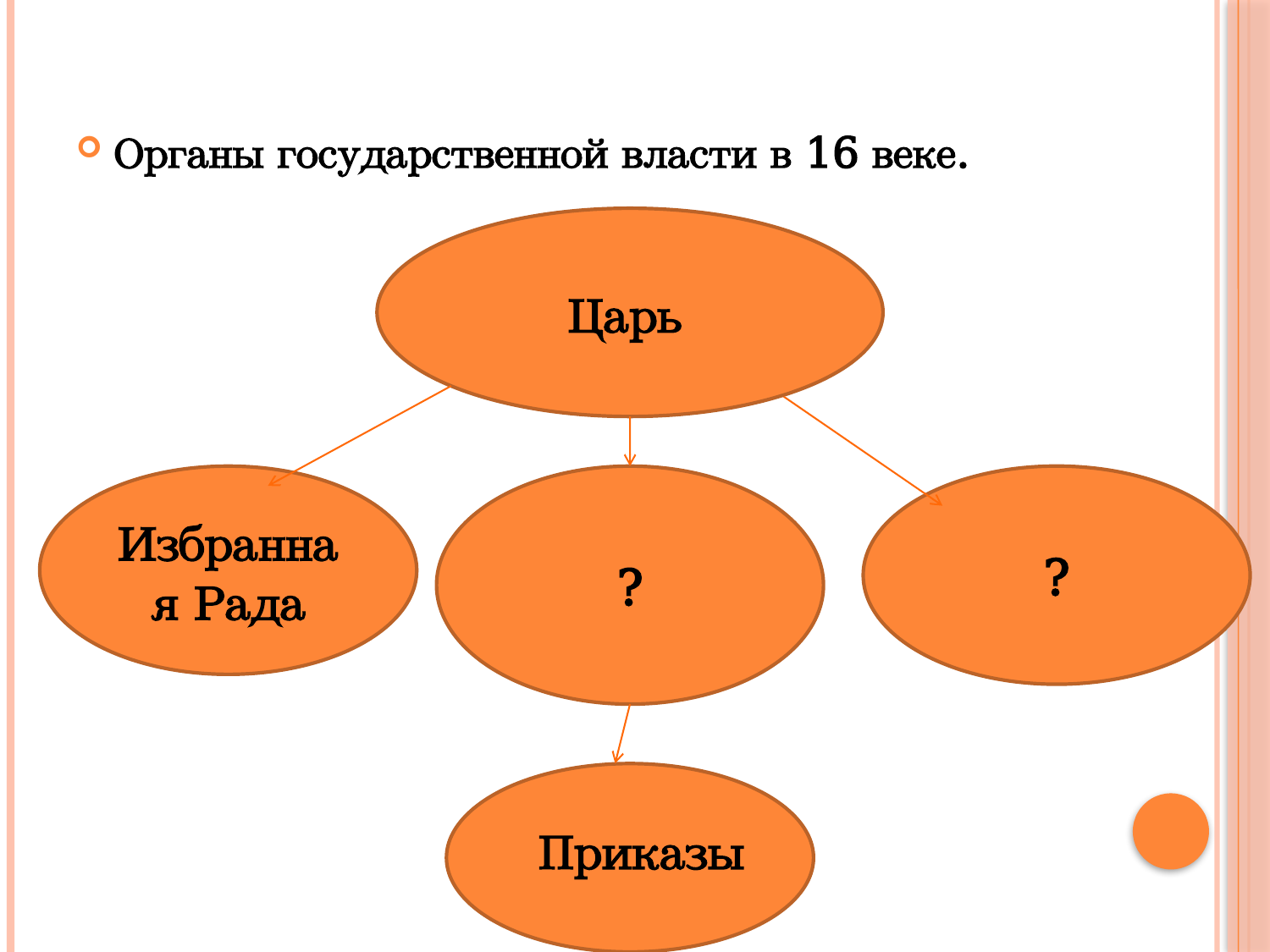

#
Органы государственной власти в 16 веке.
Царь
Избранная Рада
?
?

Приказы